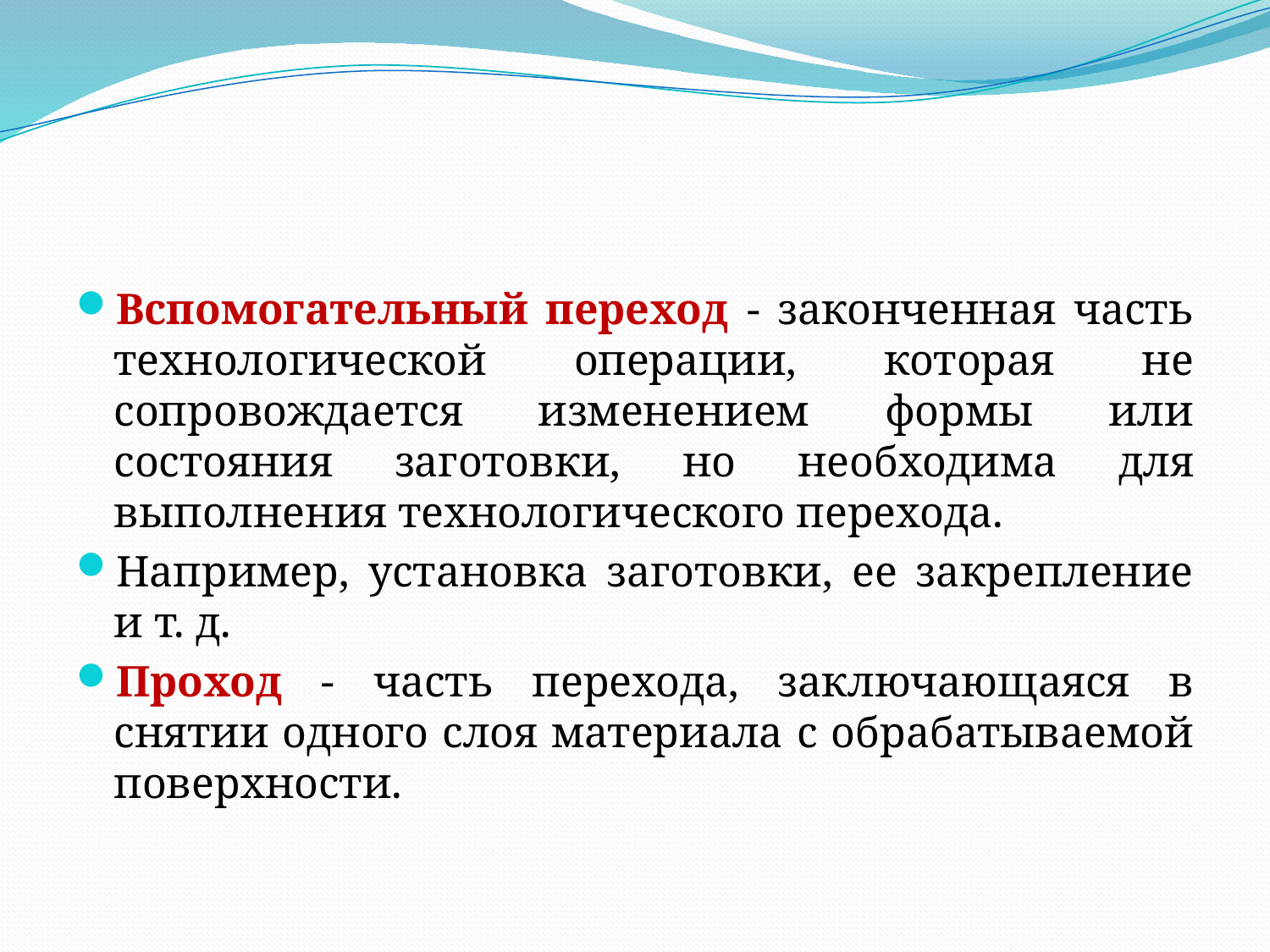

Вспомогательный переход - законченная часть технологической операции, которая не сопровождается изменением формы или состояния заготовки, но необходима для выполнения технологического перехода.
На­пример, установка заготовки, ее закрепление и т. д.
Проход - часть перехода, заключающаяся в снятии одного слоя ма­териала с обрабатываемой поверхности.